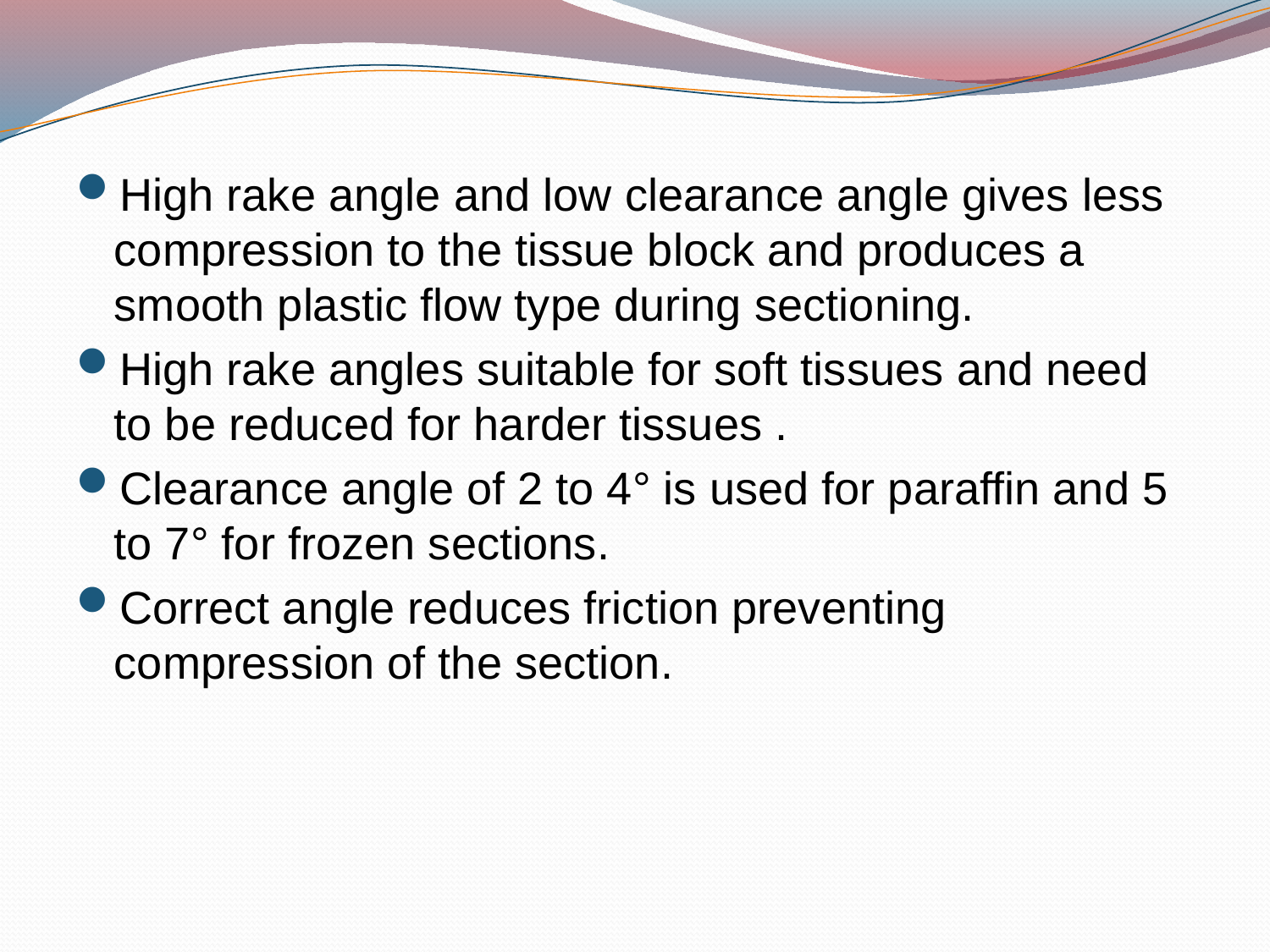

High rake angle and low clearance angle gives less compression to the tissue block and produces a smooth plastic flow type during sectioning.
High rake angles suitable for soft tissues and need to be reduced for harder tissues .
Clearance angle of 2 to 4° is used for paraffin and 5 to 7° for frozen sections.
Correct angle reduces friction preventing compression of the section.